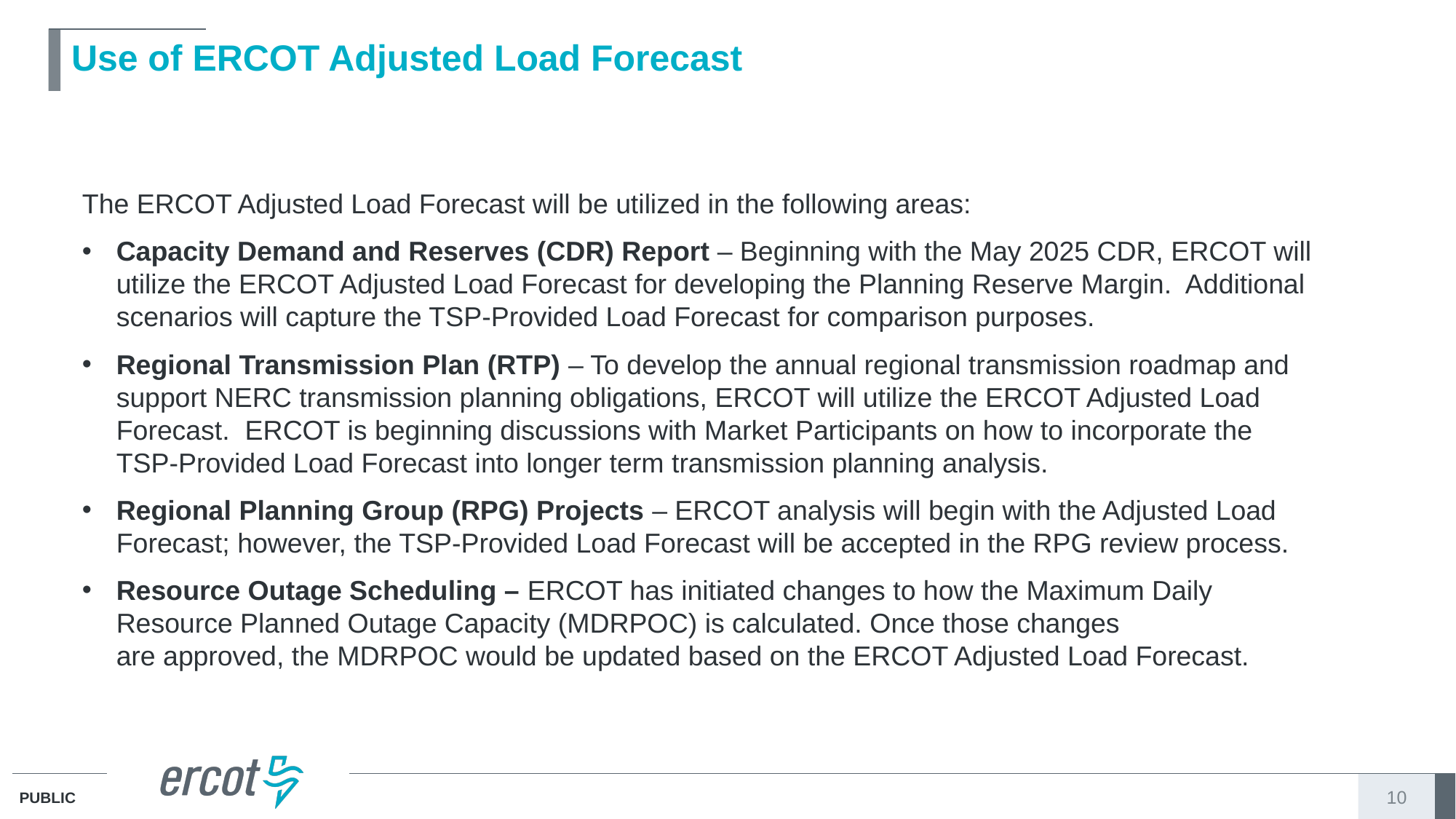

# Use of ERCOT Adjusted Load Forecast

The ERCOT Adjusted Load Forecast will be utilized in the following areas:
Capacity Demand and Reserves (CDR) Report – Beginning with the May 2025 CDR, ERCOT will utilize the ERCOT Adjusted Load Forecast for developing the Planning Reserve Margin.  Additional scenarios will capture the TSP-Provided Load Forecast for comparison purposes.
Regional Transmission Plan (RTP) – To develop the annual regional transmission roadmap and support NERC transmission planning obligations, ERCOT will utilize the ERCOT Adjusted Load Forecast.  ERCOT is beginning discussions with Market Participants on how to incorporate the TSP-Provided Load Forecast into longer term transmission planning analysis.
Regional Planning Group (RPG) Projects – ERCOT analysis will begin with the Adjusted Load Forecast; however, the TSP-Provided Load Forecast will be accepted in the RPG review process.
Resource Outage Scheduling – ERCOT has initiated changes to how the Maximum Daily Resource Planned Outage Capacity (MDRPOC) is calculated. Once those changes are approved, the MDRPOC would be updated based on the ERCOT Adjusted Load Forecast.
10